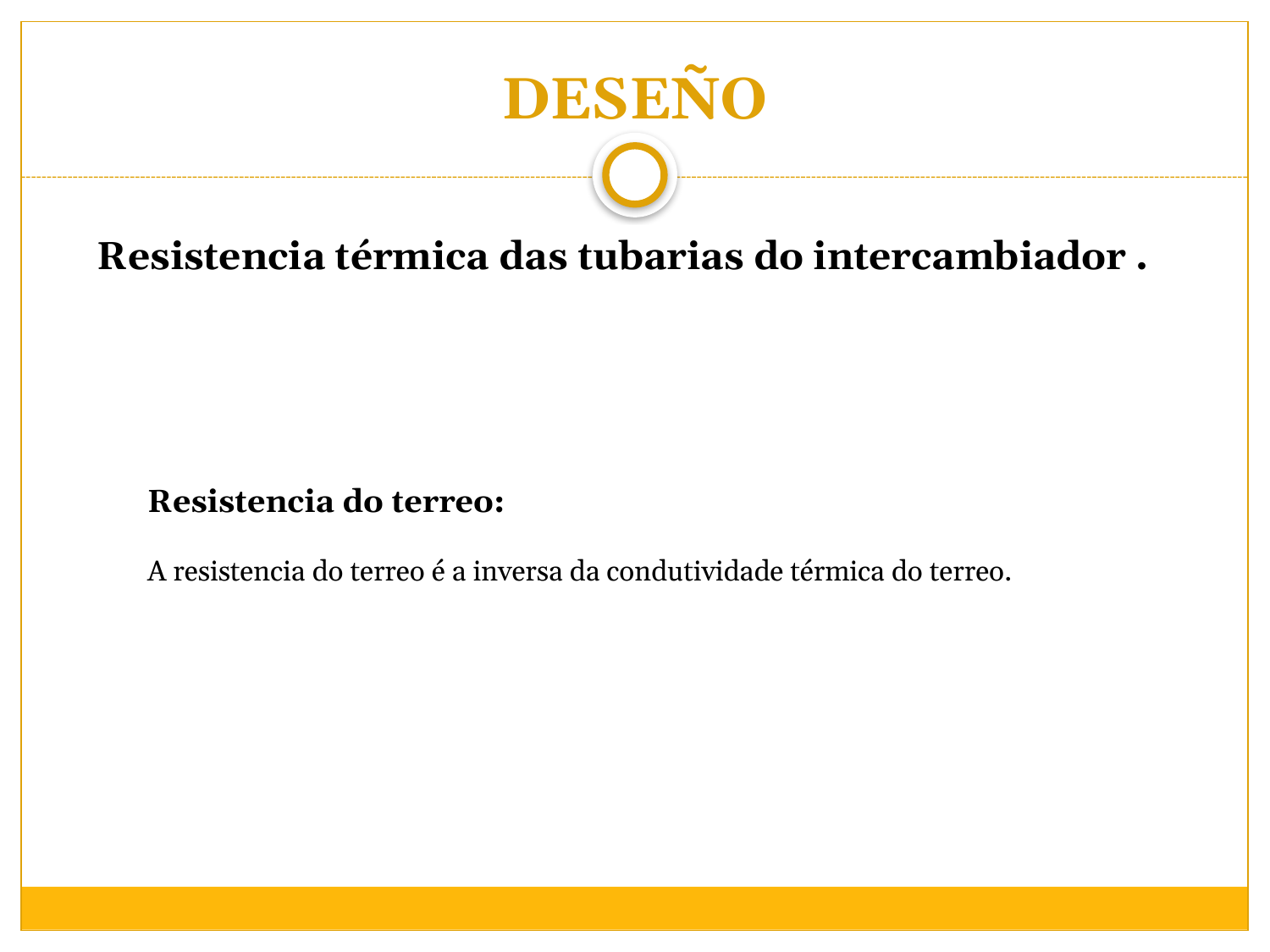

# DESEÑO
Resistencia térmica das tubarias do intercambiador .
Resistencia do terreo:

A resistencia do terreo é a inversa da condutividade térmica do terreo.